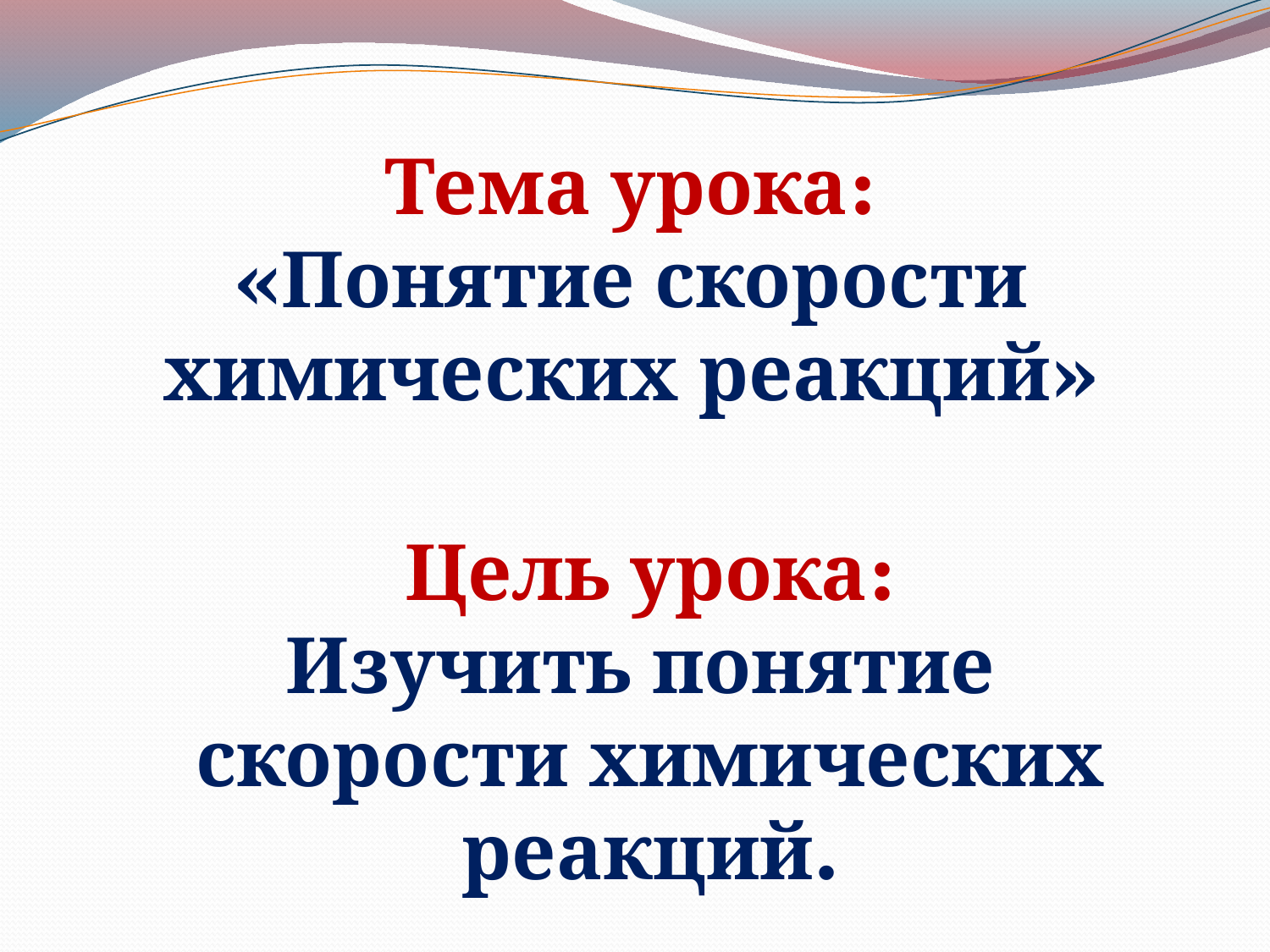

# Тема урока: «Понятие скорости химических реакций»

Цель урока:
Изучить понятие
скорости химических реакций.